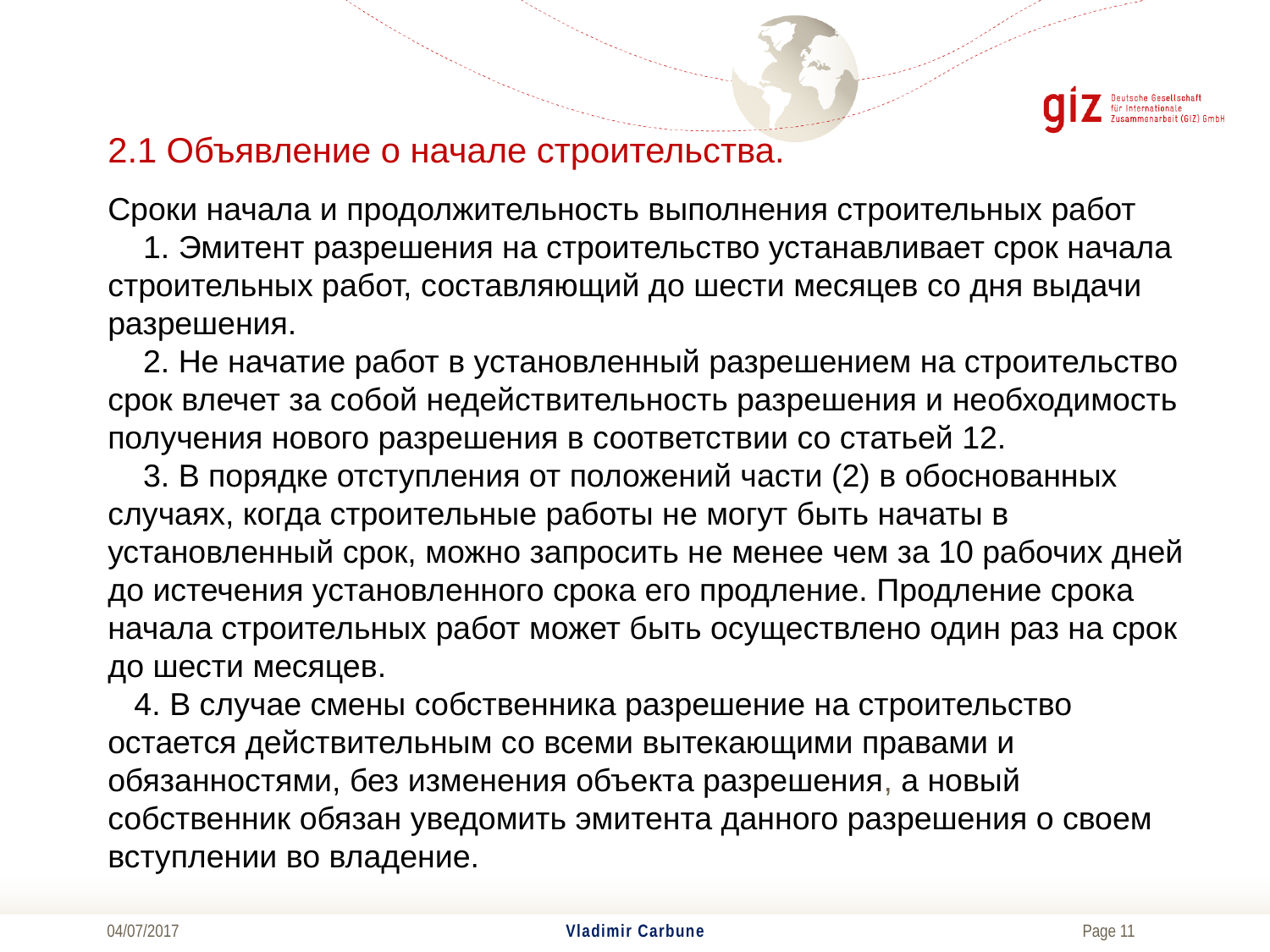

# 2.1 Объявление о начале строительства.
Сроки начала и продолжительность выполнения строительных работ
    1. Эмитент разрешения на строительство устанавливает срок начала строительных работ, составляющий до шести месяцев со дня выдачи разрешения. 
    2. Не начатие работ в установленный разрешением на строительство срок влечет за собой недействительность разрешения и необходимость получения нового разрешения в соответствии со статьей 12.
    3. В порядке отступления от положений части (2) в обоснованных случаях, когда строительные работы не могут быть начаты в установленный срок, можно запросить не менее чем за 10 рабочих дней до истечения установленного срока его продление. Продление срока начала строительных работ может быть осуществлено один раз на срок до шести месяцев. 
   4. В случае смены собственника разрешение на строительство остается действительным со всеми вытекающими правами и обязанностями, без изменения объекта разрешения, а новый собственник обязан уведомить эмитента данного разрешения о своем вступлении во владение.
04/07/2017
Vladimir Carbune